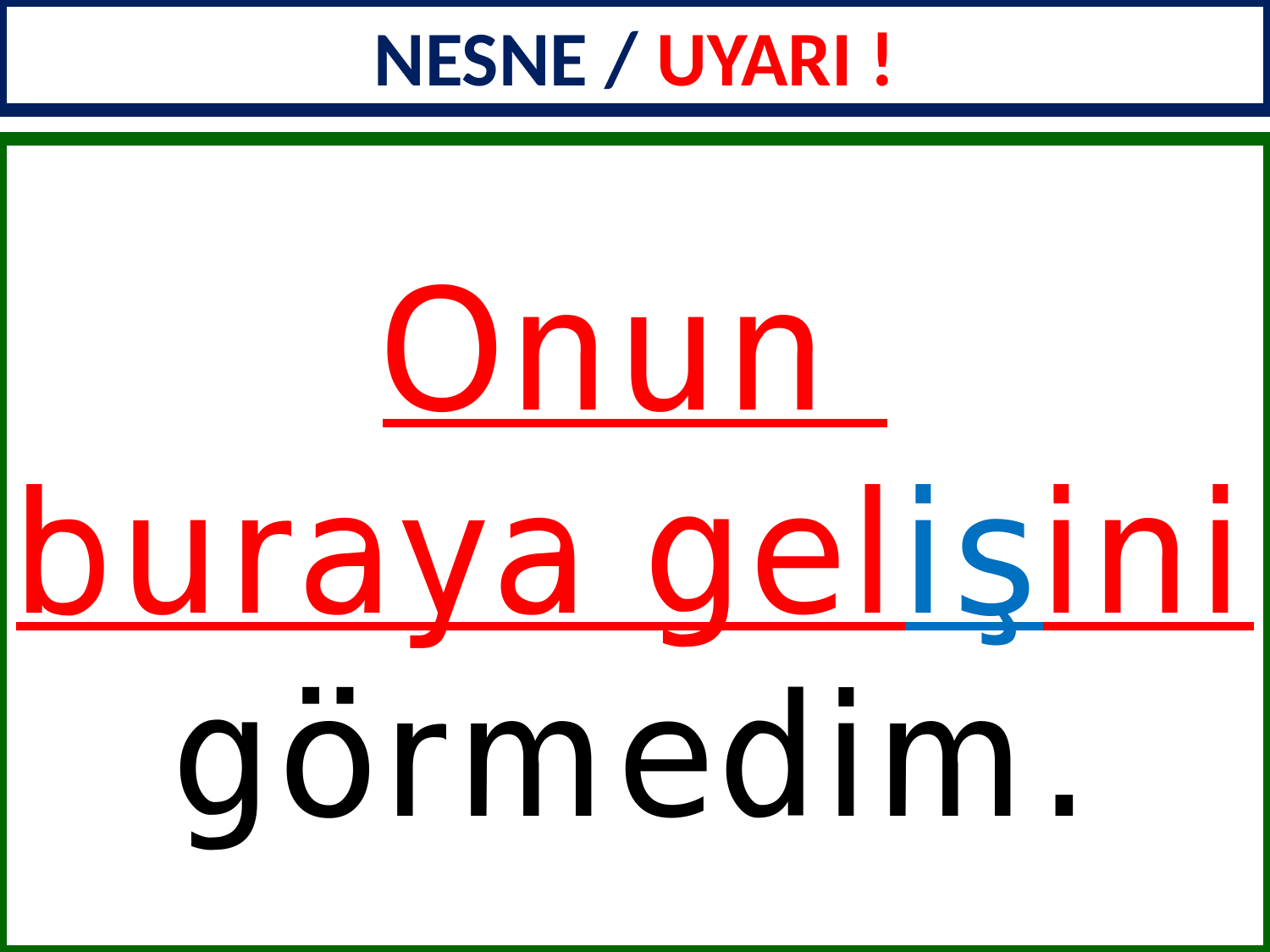

NESNE / UYARI !
Onun
buraya gelişini görmedim.